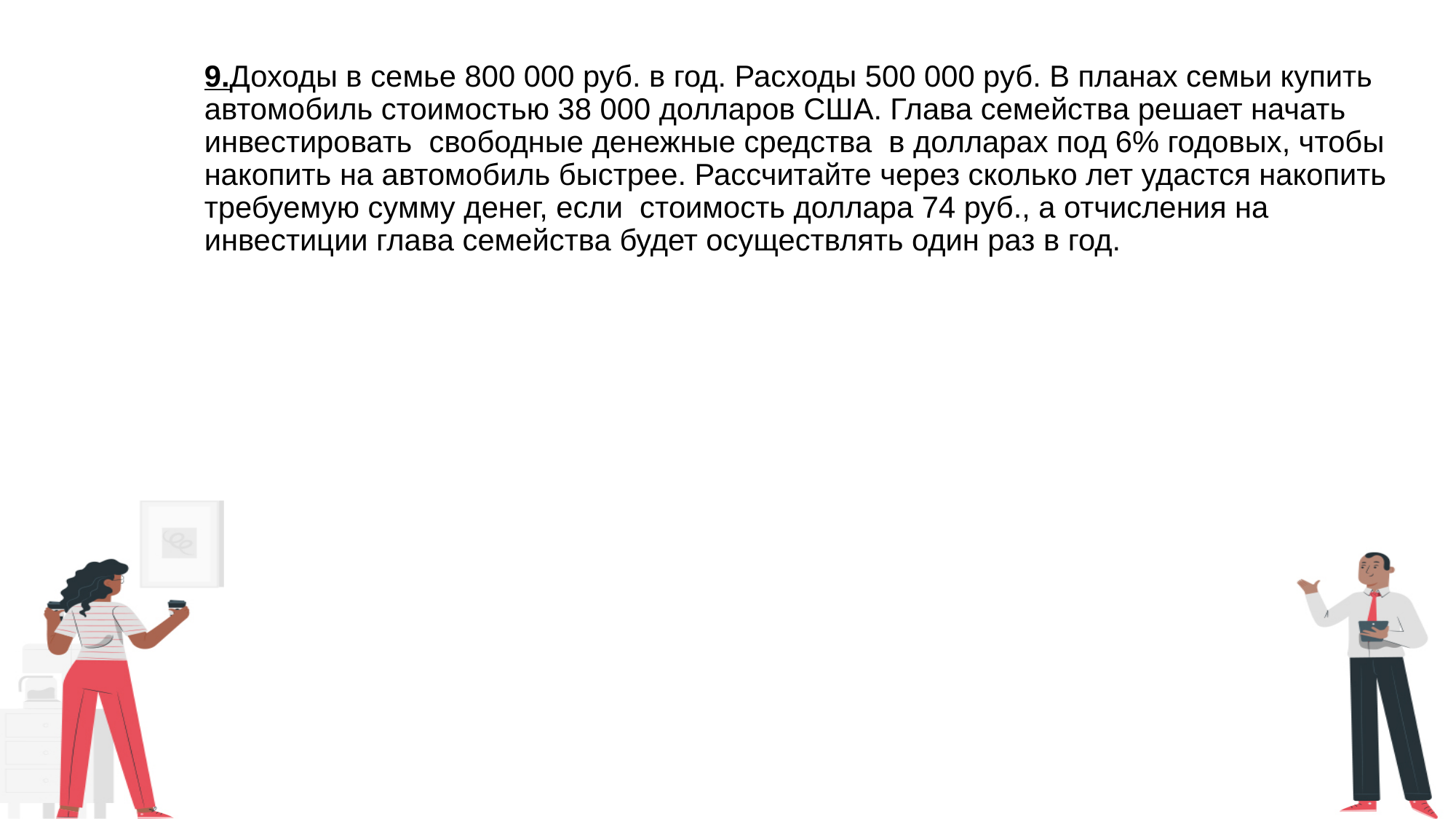

9.Доходы в семье 800 000 руб. в год. Расходы 500 000 руб. В планах семьи купить автомобиль стоимостью 38 000 долларов США. Глава семейства решает начать инвестировать  свободные денежные средства  в долларах под 6% годовых, чтобы накопить на автомобиль быстрее. Рассчитайте через сколько лет удастся накопить требуемую сумму денег, если  стоимость доллара 74 руб., а отчисления на инвестиции глава семейства будет осуществлять один раз в год.